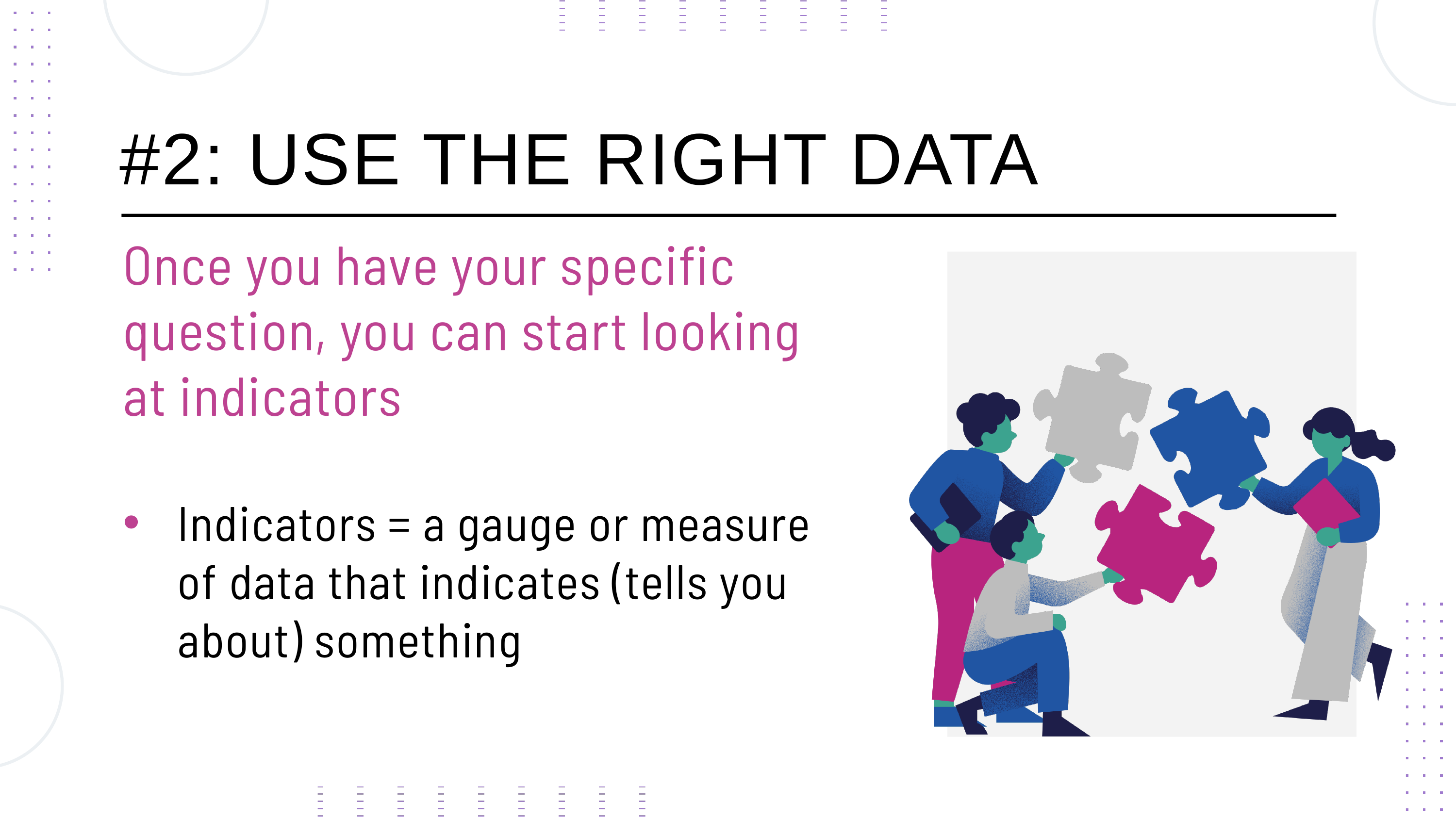

#2: USE THE RIGHT DATA

Once you have your specific question, you can start looking at indicators
Indicators = a gauge or measure of data that indicates (tells you about) something